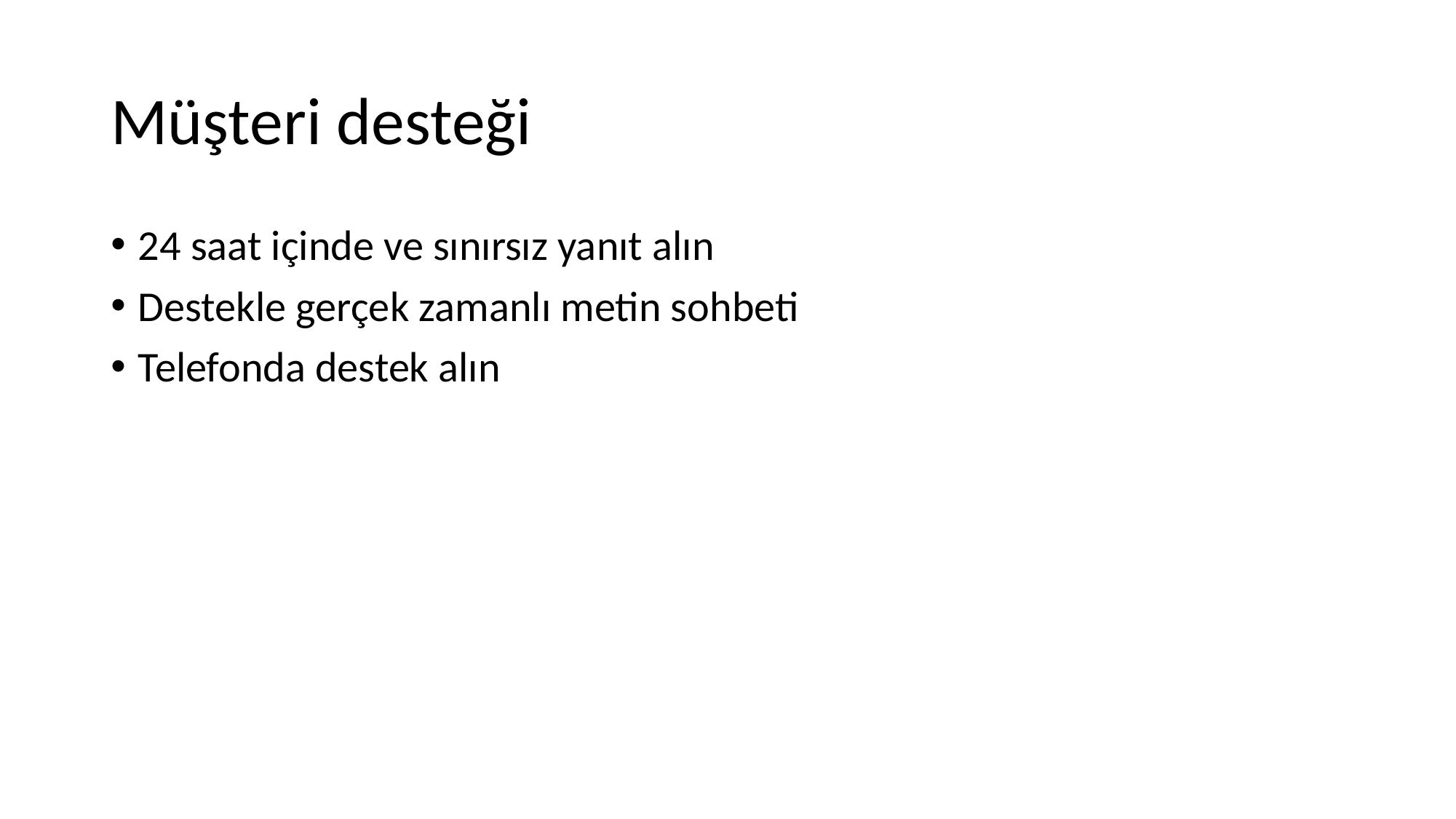

# Müşteri desteği
24 saat içinde ve sınırsız yanıt alın
Destekle gerçek zamanlı metin sohbeti
Telefonda destek alın